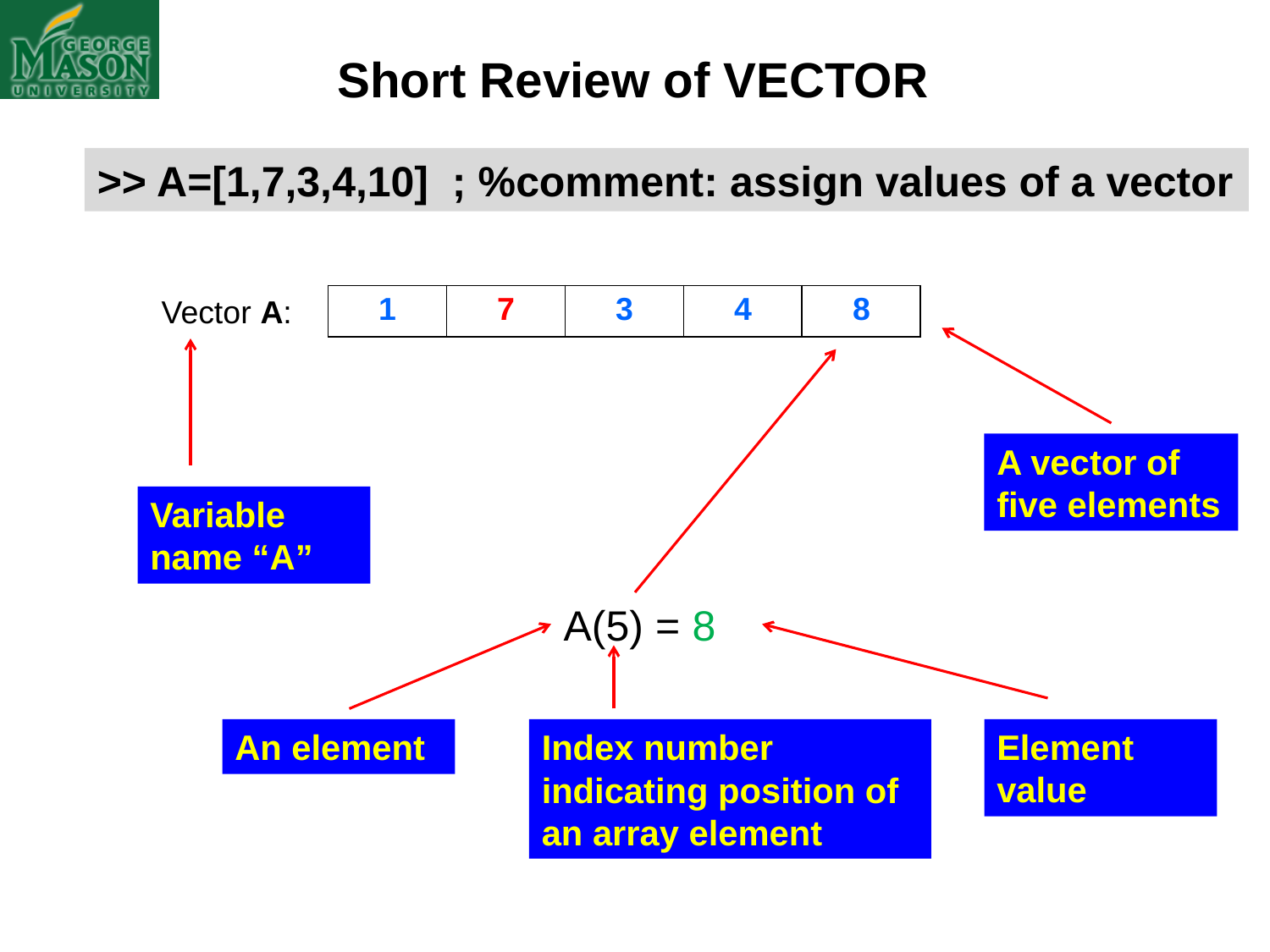

Short Review of VECTOR
>> A=[1,7,3,4,10]  ; %comment: assign values of a vector
Vector A:
| 1 | 7 | 3 | 4 | 8 |
| --- | --- | --- | --- | --- |
A vector of five elements
Variable name “A”
A(5) = 8
An element
Index number indicating position of an array element
Element value